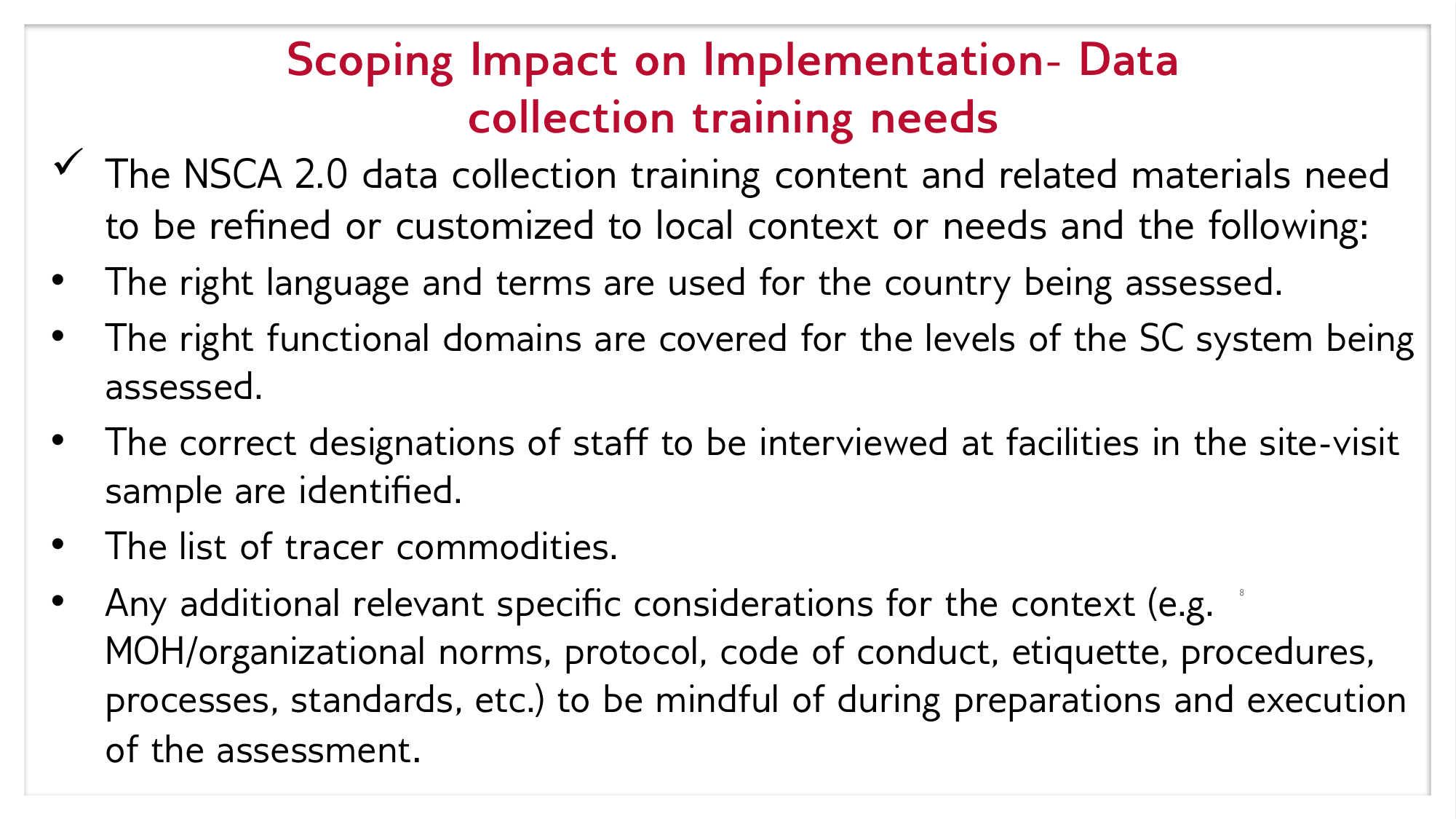

# Scoping Impact on Implementation- Data collection training needs
The NSCA 2.0 data collection training content and related materials need to be refined or customized to local context or needs and the following:
The right language and terms are used for the country being assessed.
The right functional domains are covered for the levels of the SC system being assessed.
The correct designations of staff to be interviewed at facilities in the site-visit sample are identified.
The list of tracer commodities.
Any additional relevant specific considerations for the context (e.g. MOH/organizational norms, protocol, code of conduct, etiquette, procedures, processes, standards, etc.) to be mindful of during preparations and execution of the assessment.
8